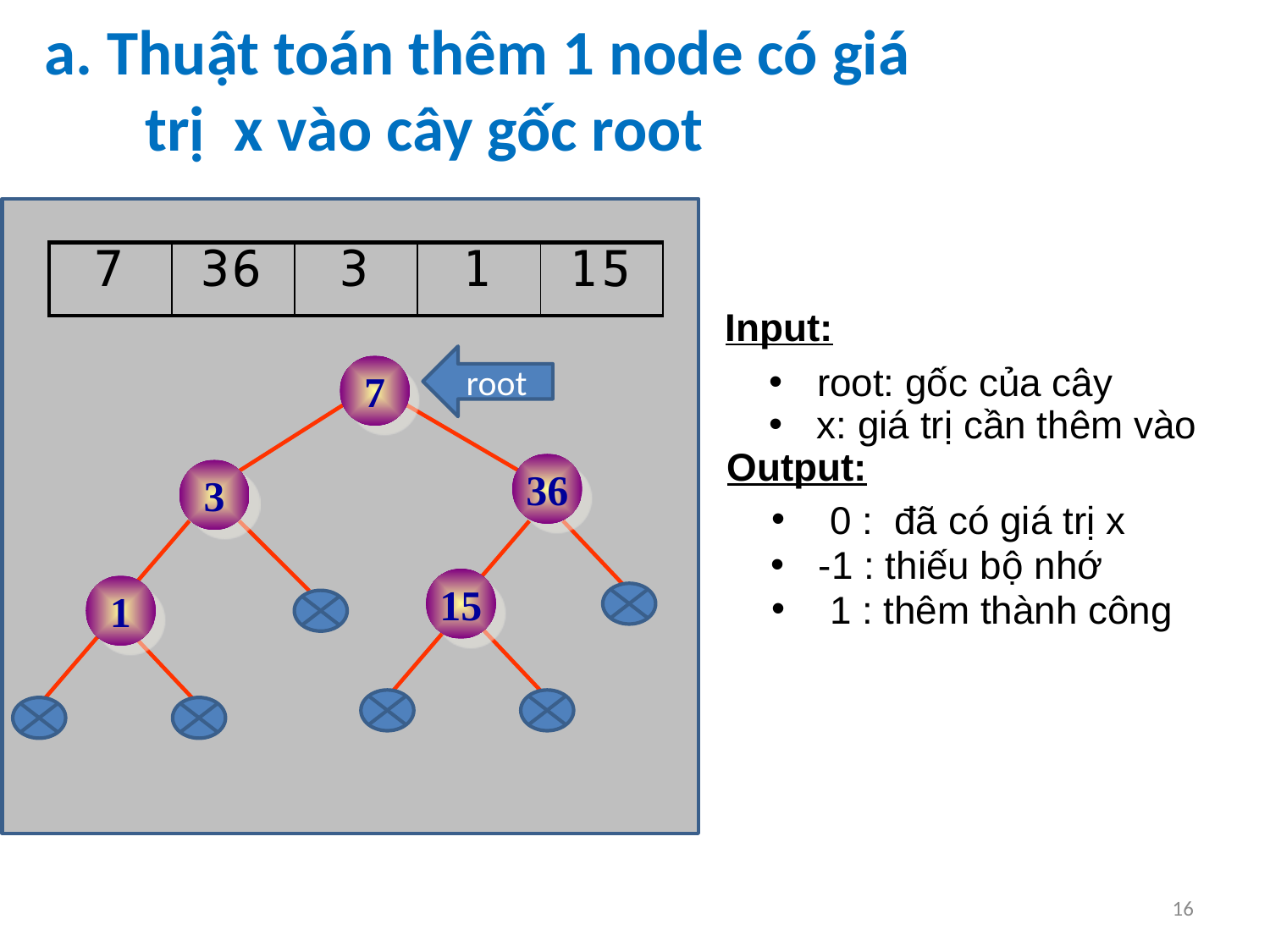

# a. Thuật toán thêm 1 node có giá trị  x vào cây gốc root

| 7 | 36 | 3 | 1 | 15 |
| --- | --- | --- | --- | --- |
Input:
root
root: gốc của cây
7
x: giá trị cần thêm vào

Output:
36
3
 0 :  đã có giá trị x

-1 : thiếu bộ nhớ
15
1
 1 : thêm thành công

16